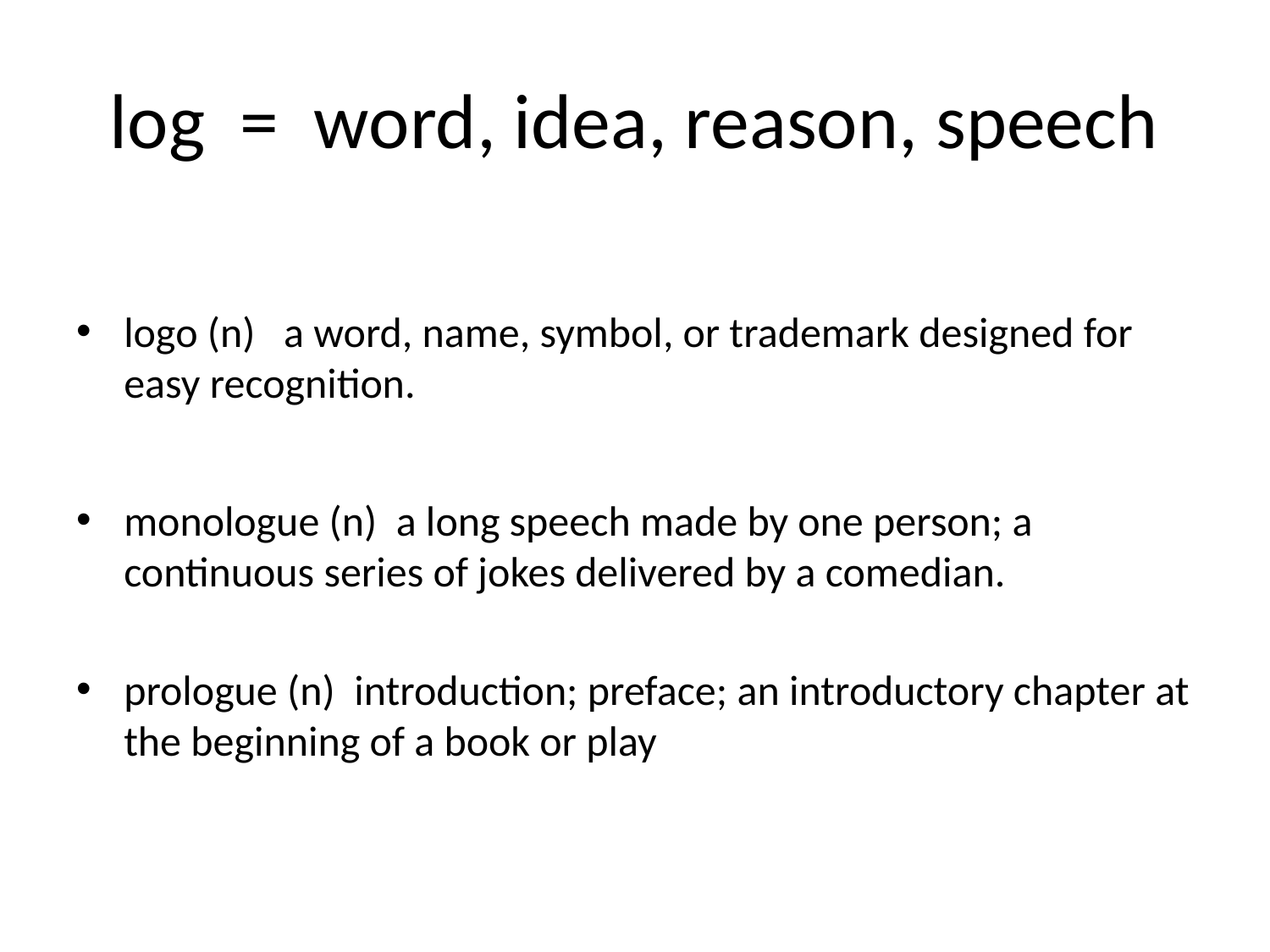

# log  =  word, idea, reason, speech

logo (n)   a word, name, symbol, or trademark designed for easy recognition.

monologue (n)  a long speech made by one person; a continuous series of jokes delivered by a comedian.

prologue (n)  introduction; preface; an introductory chapter at the beginning of a book or play